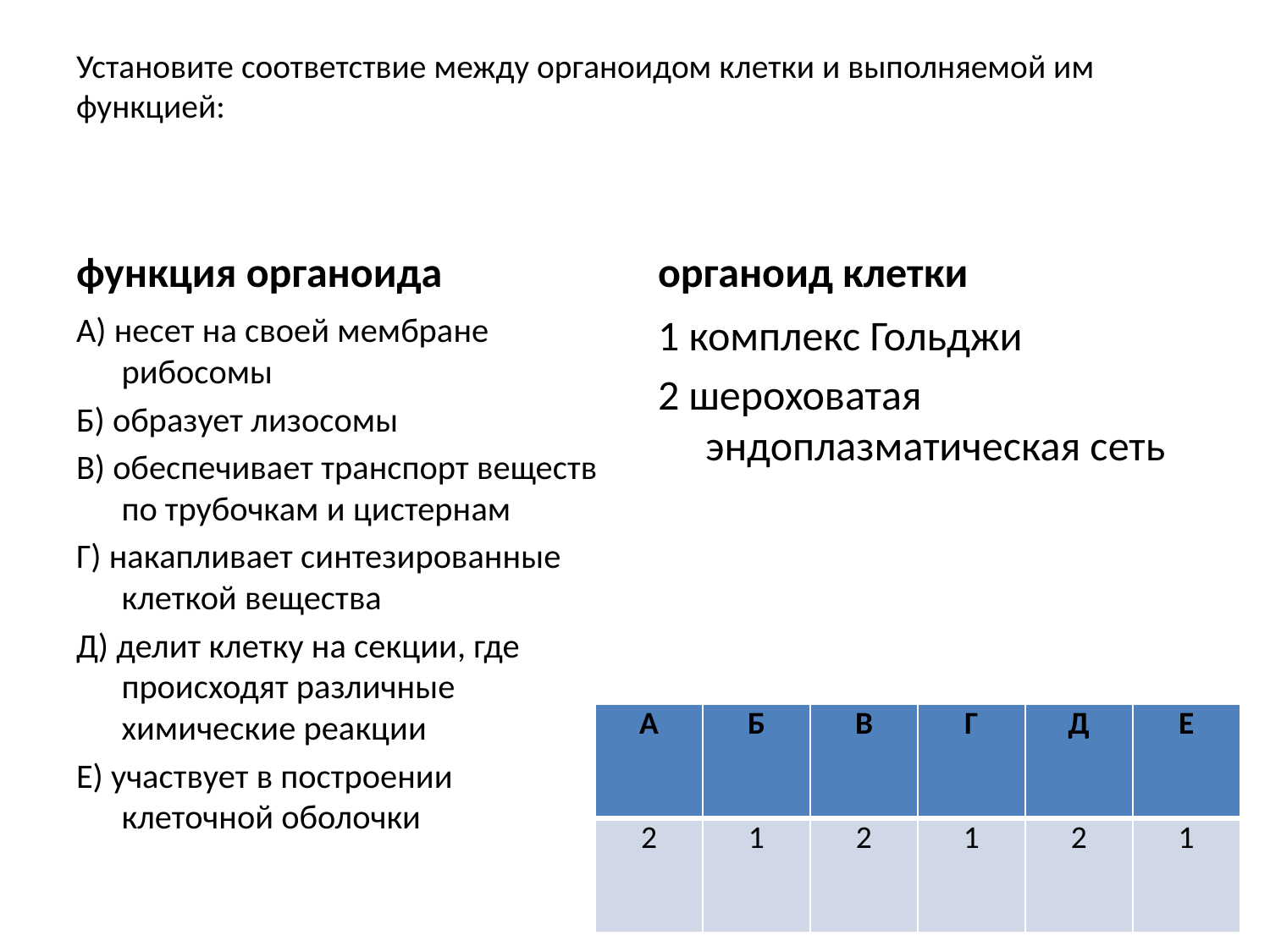

# Установите соответствие между органоидом клетки и выполняемой им функцией:
функция органоида
органоид клетки
А) несет на своей мембране рибосомы
Б) образует лизосомы
В) обеспечивает транспорт веществ по трубочкам и цистернам
Г) накапливает синтезированные клеткой вещества
Д) делит клетку на секции, где происходят различные химические реакции
Е) участвует в построении клеточной оболочки

1 комплекс Гольджи
2 шероховатая эндоплазматическая сеть

| А | Б | В | Г | Д | Е |
| --- | --- | --- | --- | --- | --- |
| 2 | 1 | 2 | 1 | 2 | 1 |